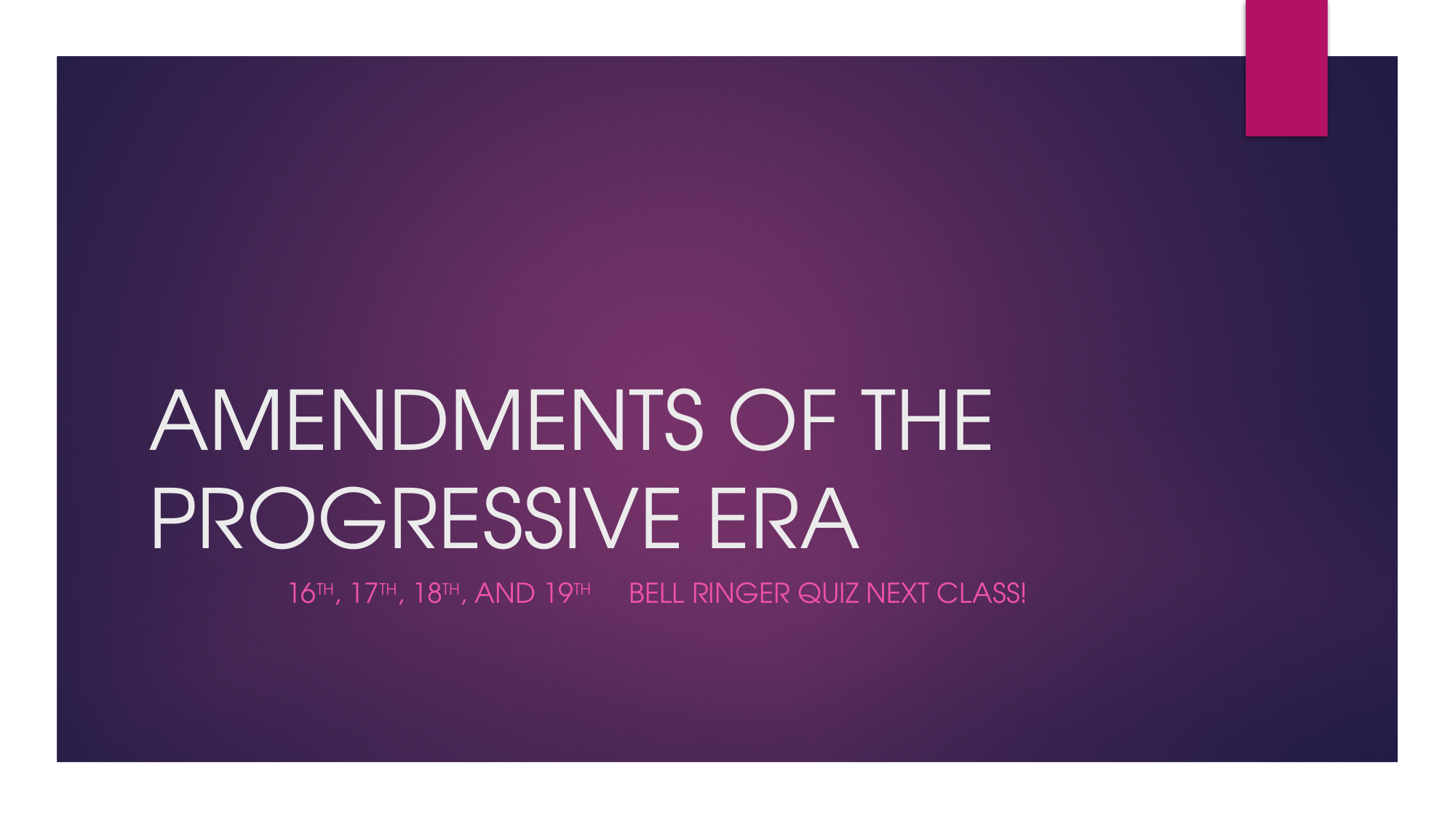

# AMENDMENTS OF THE PROGRESSIVE ERA
                  16TH, 17TH, 18TH, AND 19TH     Bell ringer quiz next class!